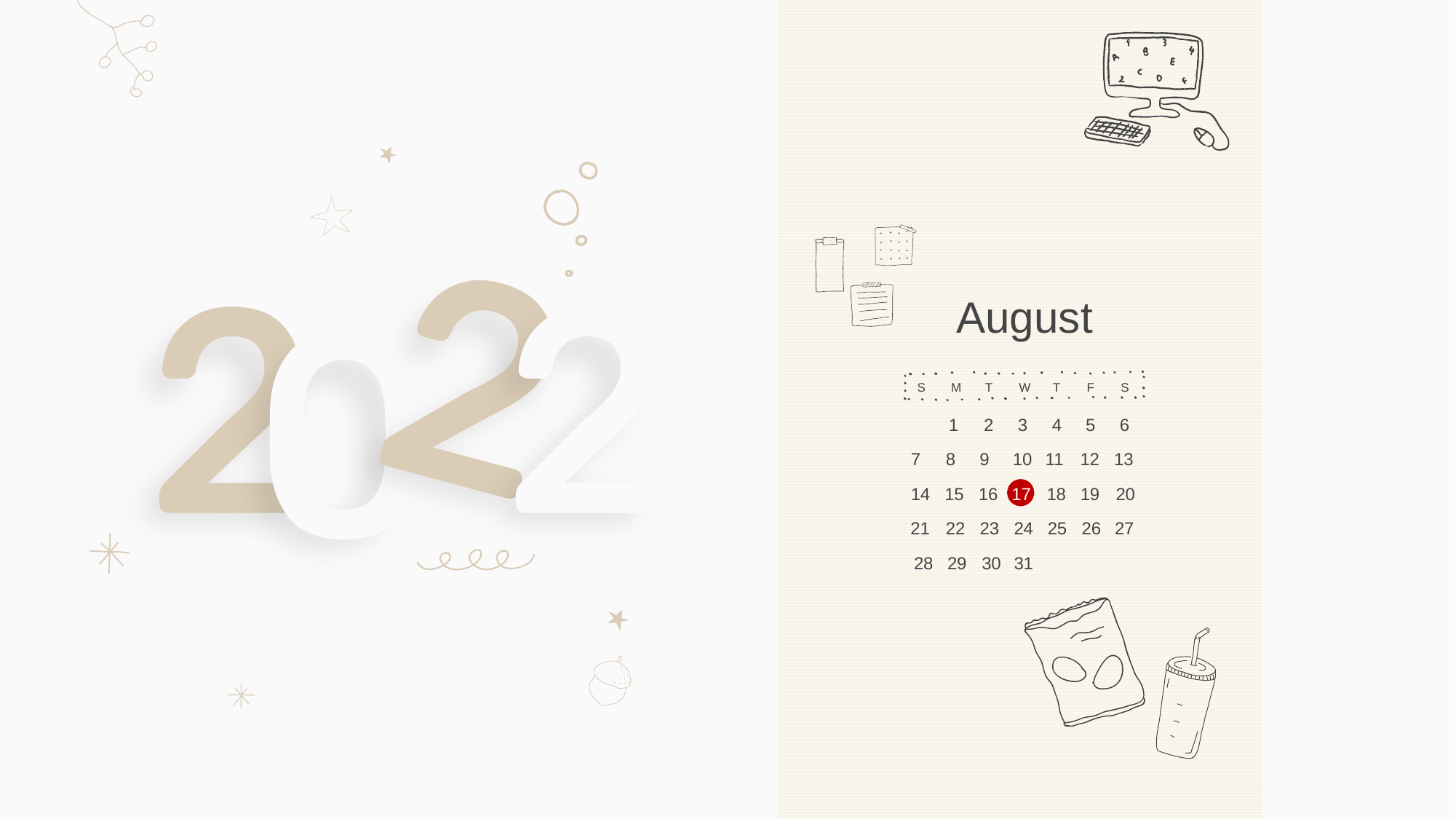

August
S

M

T

W

T

F

S
1
2
3
4
5
6
7
8
9
10
11
12
13
14

15
16

17
18

19

20
21

22

23

24

25

26

27
28

29

30

31